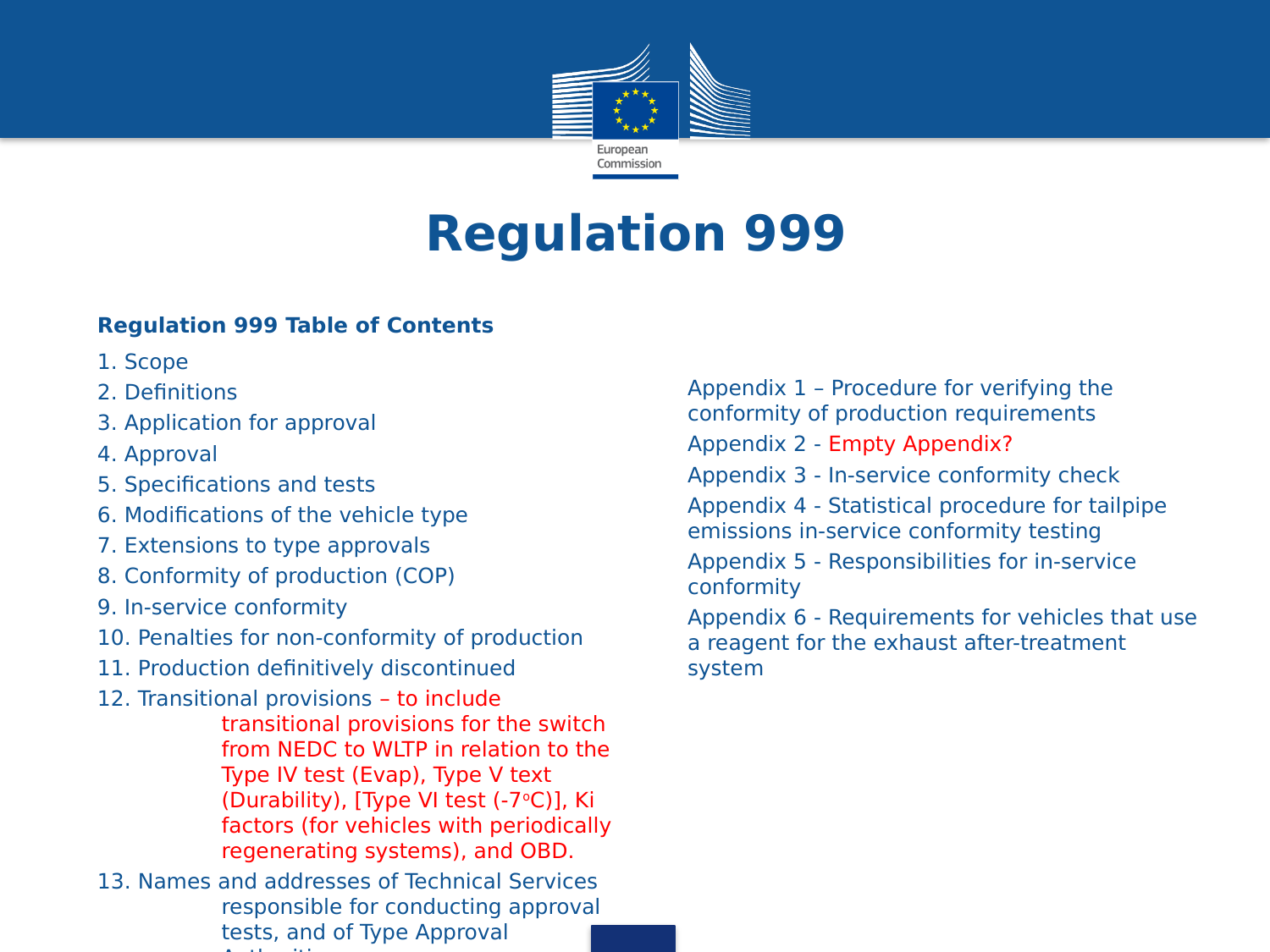

# Regulation 999
Regulation 999 Table of Contents
1. Scope
2. Definitions
3. Application for approval
4. Approval
5. Specifications and tests
6. Modifications of the vehicle type
7. Extensions to type approvals
8. Conformity of production (COP)
9. In-service conformity
10. Penalties for non-conformity of production
11. Production definitively discontinued
12. Transitional provisions – to include transitional provisions for the switch from NEDC to WLTP in relation to the Type IV test (Evap), Type V text (Durability), [Type VI test (-7oC)], Ki factors (for vehicles with periodically regenerating systems), and OBD.
13. Names and addresses of Technical Services responsible for conducting approval tests, and of Type Approval Authorities

Appendix 1 – Procedure for verifying the conformity of production requirements
Appendix 2 - Empty Appendix?
Appendix 3 - In-service conformity check
Appendix 4 - Statistical procedure for tailpipe emissions in-service conformity testing
Appendix 5 - Responsibilities for in-service conformity
Appendix 6 - Requirements for vehicles that use a reagent for the exhaust after-treatment system